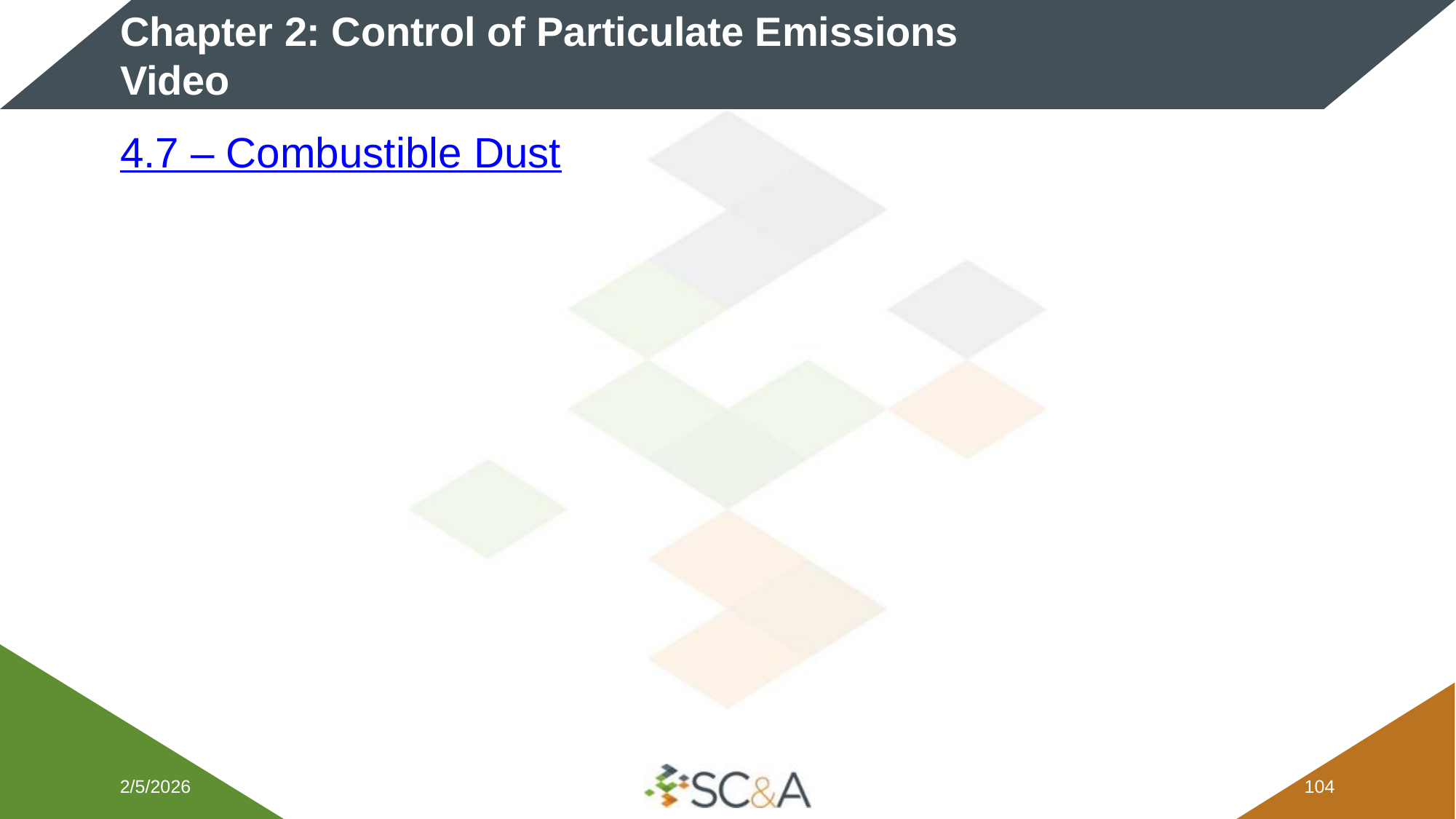

# Chapter 2: Control of Particulate Emissions Video
4.7 – Combustible Dust

2/5/2026
104